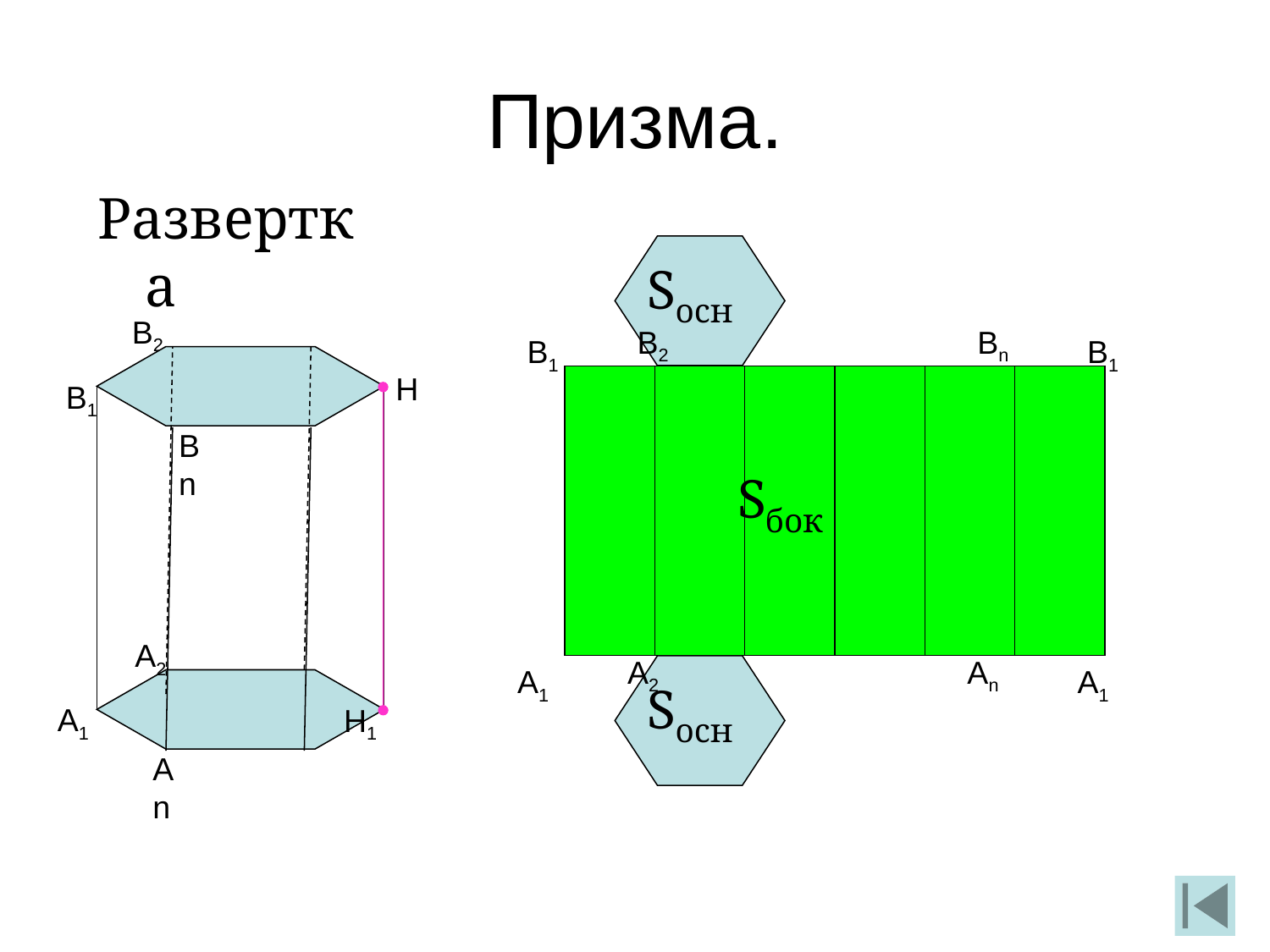

# Призма.
Развертка

В2
Вn
В1
В1
А2
Аn
А1
А1
Sосн
В2

Н

Н1
В1
Вn

А2

А1
Аn
Sбок
Sосн